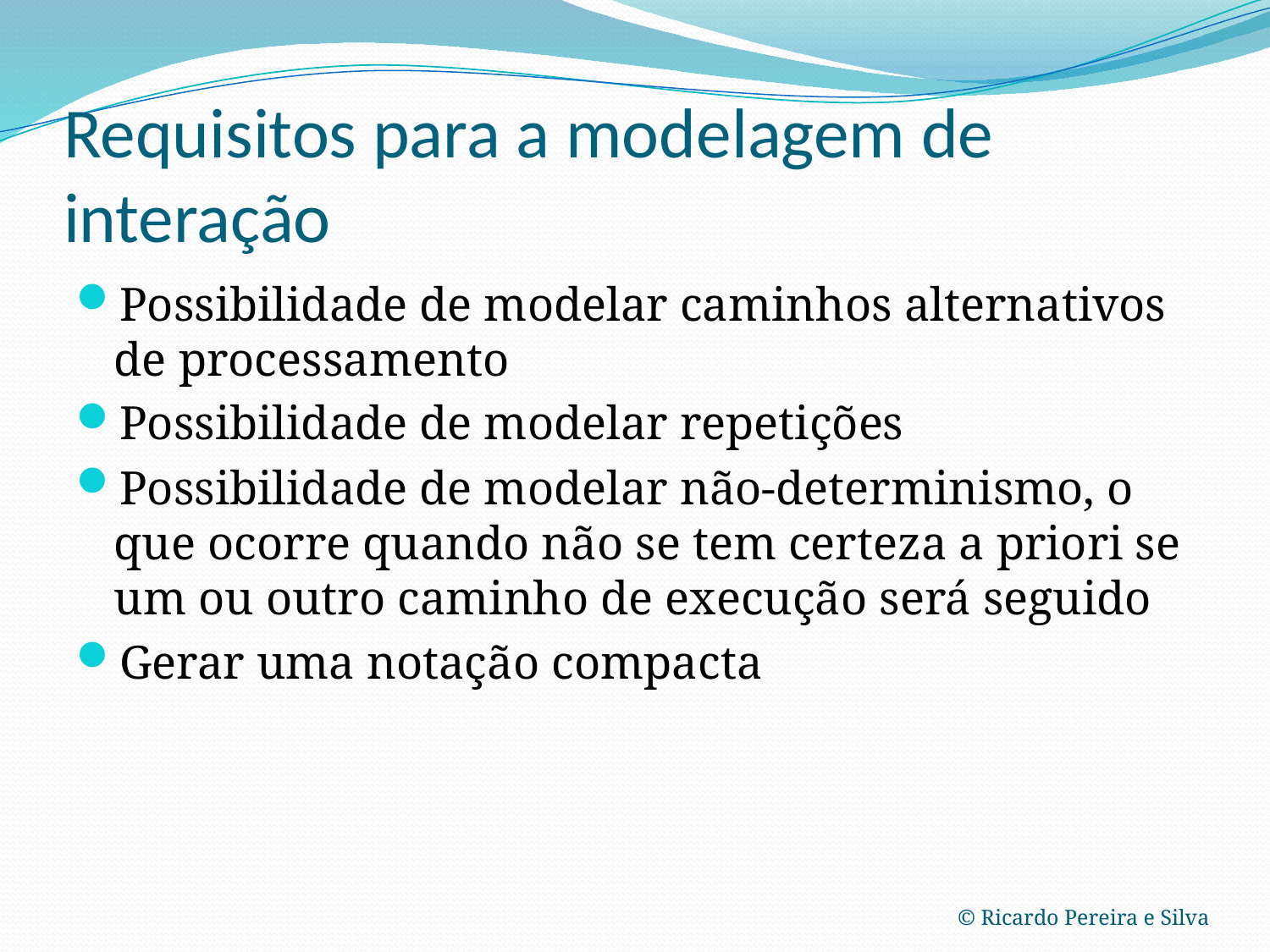

# Requisitos para a modelagem de interação
Possibilidade de modelar caminhos alternativos de processamento
Possibilidade de modelar repetições
Possibilidade de modelar não-determinismo, o que ocorre quando não se tem certeza a priori se um ou outro caminho de execução será seguido
Gerar uma notação compacta
© Ricardo Pereira e Silva